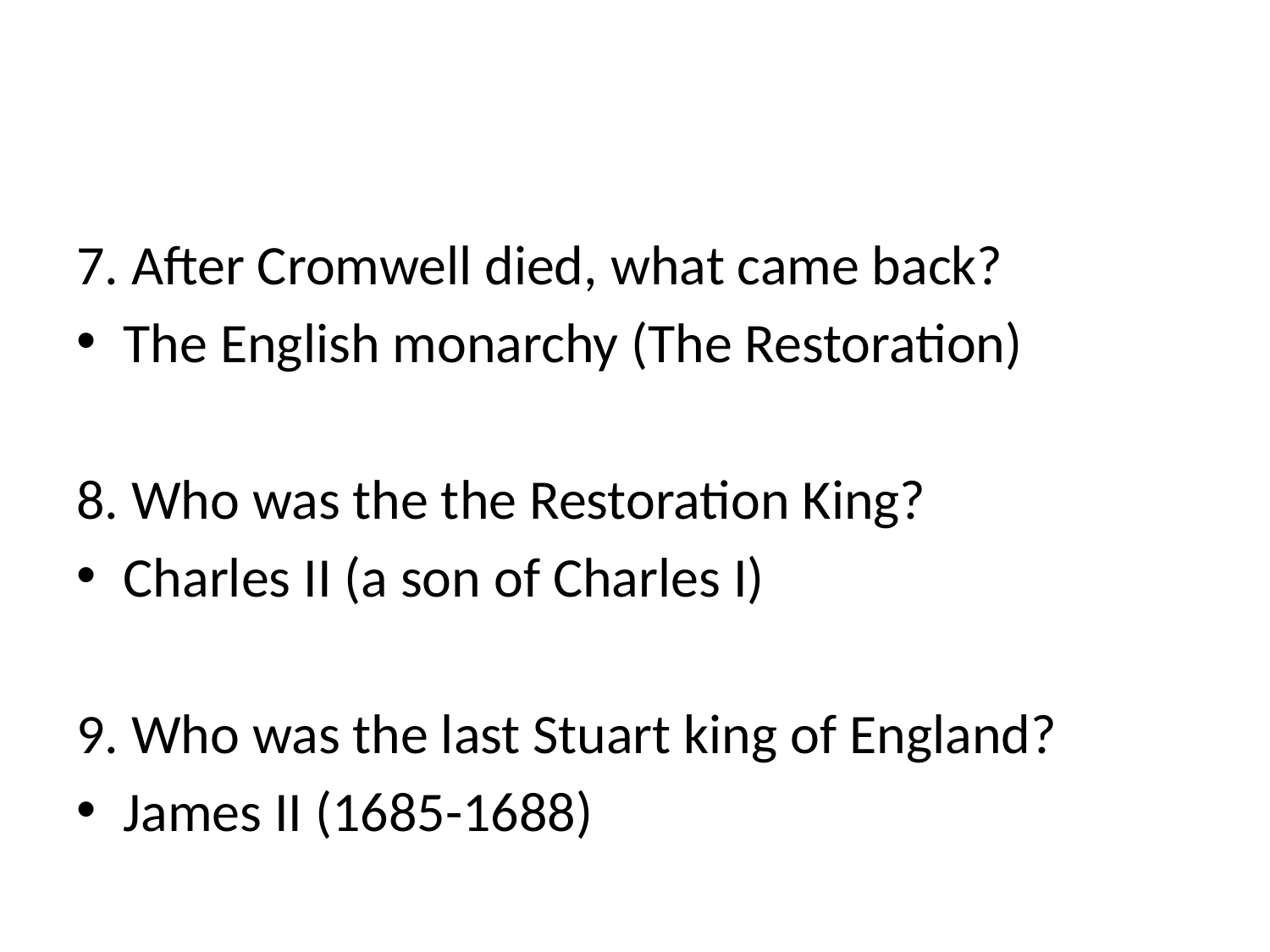

#
7. After Cromwell died, what came back?
The English monarchy (The Restoration)

8. Who was the the Restoration King?
Charles II (a son of Charles I)

9. Who was the last Stuart king of England?
James II (1685-1688)